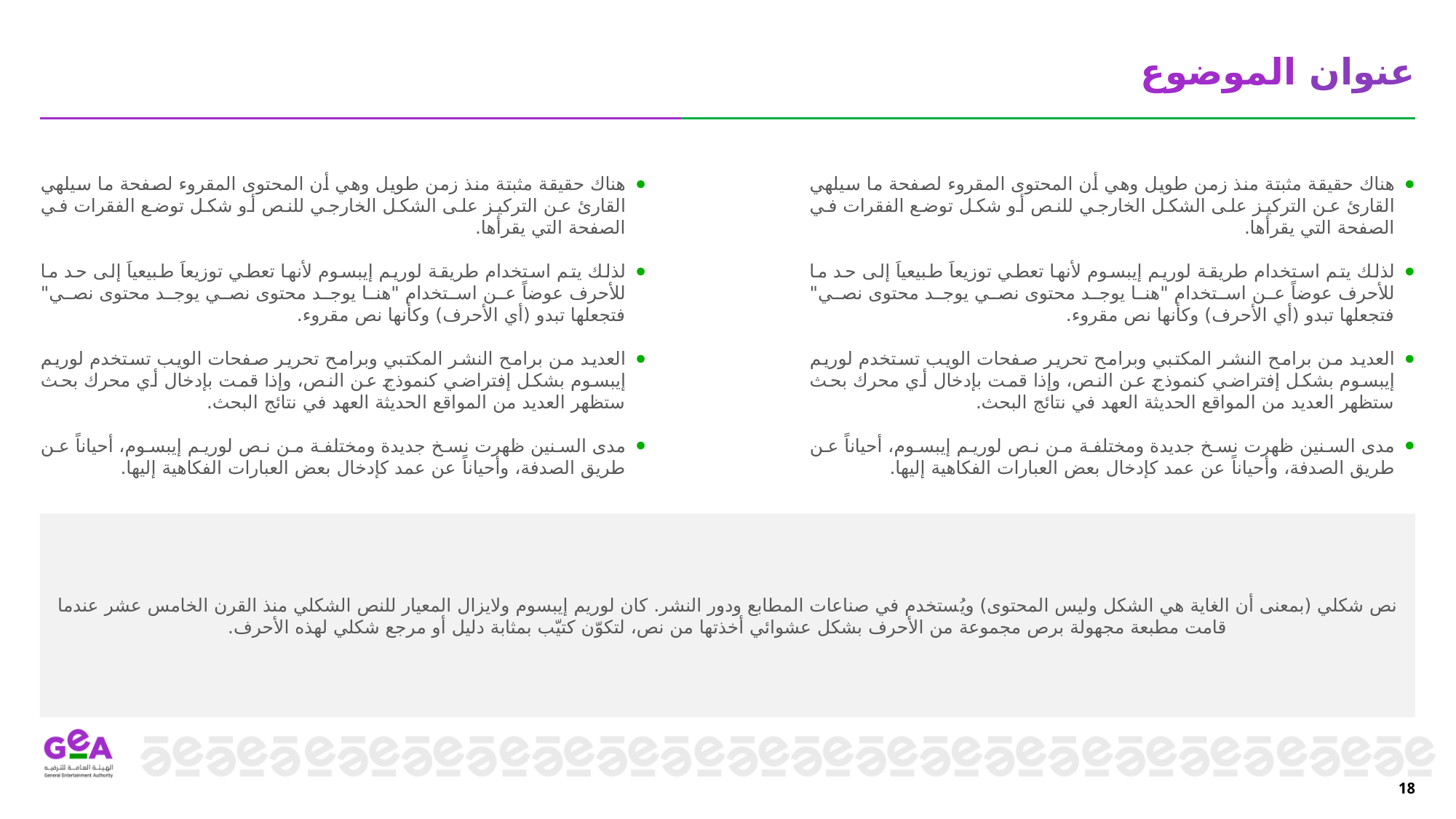

عنوان الموضوع
هناك حقيقة مثبتة منذ زمن طويل وهي أن المحتوى المقروء لصفحة ما سيلهي القارئ عن التركيز على الشكل الخارجي للنص أو شكل توضع الفقرات في الصفحة التي يقرأها.

لذلك يتم استخدام طريقة لوريم إيبسوم لأنها تعطي توزيعاَ طبيعياَ إلى حد ما للأحرف عوضاً عن استخدام "هنا يوجد محتوى نصي يوجد محتوى نصي" فتجعلها تبدو (أي الأحرف) وكأنها نص مقروء.

العديد من برامح النشر المكتبي وبرامح تحرير صفحات الويب تستخدم لوريم إيبسوم بشكل إفتراضي كنموذج عن النص، وإذا قمت بإدخال أي محرك بحث ستظهر العديد من المواقع الحديثة العهد في نتائج البحث.

مدى السنين ظهرت نسخ جديدة ومختلفة من نص لوريم إيبسوم، أحياناً عن طريق الصدفة، وأحياناً عن عمد كإدخال بعض العبارات الفكاهية إليها.
هناك حقيقة مثبتة منذ زمن طويل وهي أن المحتوى المقروء لصفحة ما سيلهي القارئ عن التركيز على الشكل الخارجي للنص أو شكل توضع الفقرات في الصفحة التي يقرأها.

لذلك يتم استخدام طريقة لوريم إيبسوم لأنها تعطي توزيعاَ طبيعياَ إلى حد ما للأحرف عوضاً عن استخدام "هنا يوجد محتوى نصي يوجد محتوى نصي" فتجعلها تبدو (أي الأحرف) وكأنها نص مقروء.

العديد من برامح النشر المكتبي وبرامح تحرير صفحات الويب تستخدم لوريم إيبسوم بشكل إفتراضي كنموذج عن النص، وإذا قمت بإدخال أي محرك بحث ستظهر العديد من المواقع الحديثة العهد في نتائج البحث.

مدى السنين ظهرت نسخ جديدة ومختلفة من نص لوريم إيبسوم، أحياناً عن طريق الصدفة، وأحياناً عن عمد كإدخال بعض العبارات الفكاهية إليها.
نص شكلي (بمعنى أن الغاية هي الشكل وليس المحتوى) ويُستخدم في صناعات المطابع ودور النشر. كان لوريم إيبسوم ولايزال المعيار للنص الشكلي منذ القرن الخامس عشر عندما قامت مطبعة مجهولة برص مجموعة من الأحرف بشكل عشوائي أخذتها من نص، لتكوّن كتيّب بمثابة دليل أو مرجع شكلي لهذه الأحرف.
18